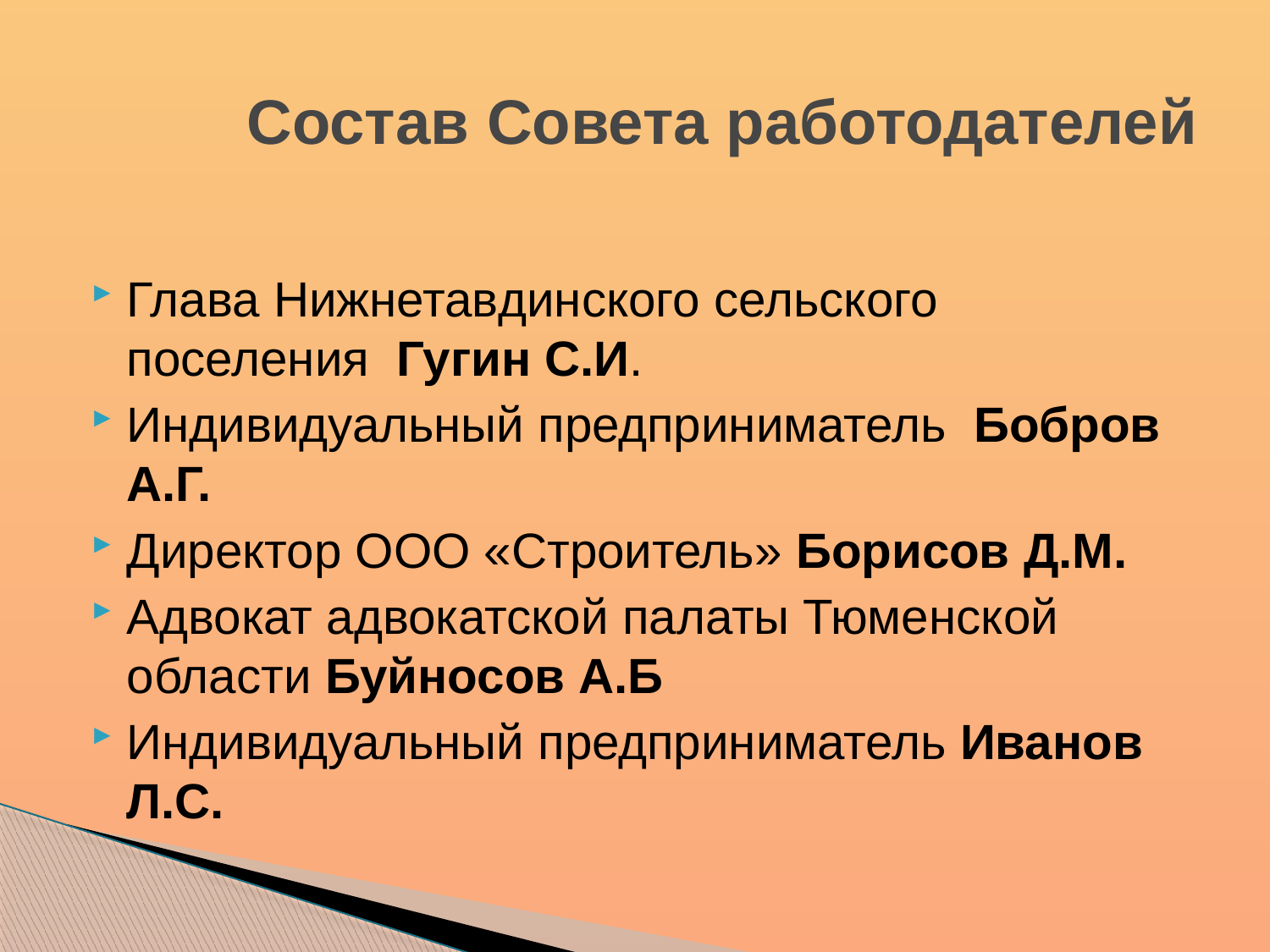

# Состав Совета работодателей

Глава Нижнетавдинского сельского поселения  Гугин С.И.
Индивидуальный предприниматель  Бобров А.Г.
Директор ООО «Строитель» Борисов Д.М.
Адвокат адвокатской палаты Тюменской области Буйносов А.Б
Индивидуальный предприниматель Иванов Л.С.